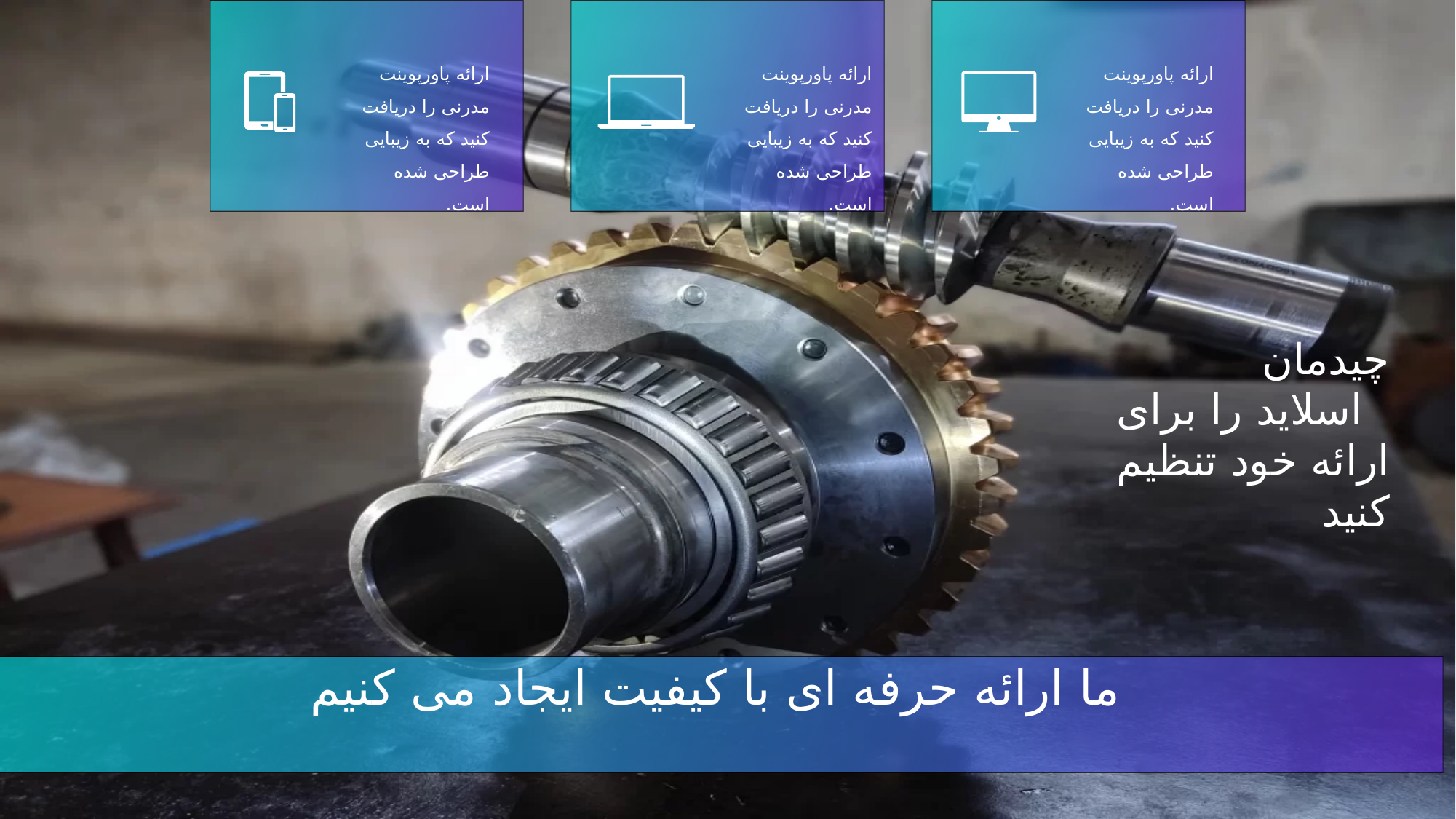

ارائه پاورپوینت مدرنی را دریافت کنید که به زیبایی طراحی شده است.
ارائه پاورپوینت مدرنی را دریافت کنید که به زیبایی طراحی شده است.
ارائه پاورپوینت مدرنی را دریافت کنید که به زیبایی طراحی شده است.

چیدمان
  اسلاید را برای ارائه خود تنظیم کنید
ما ارائه حرفه ای با کیفیت ایجاد می کنیم